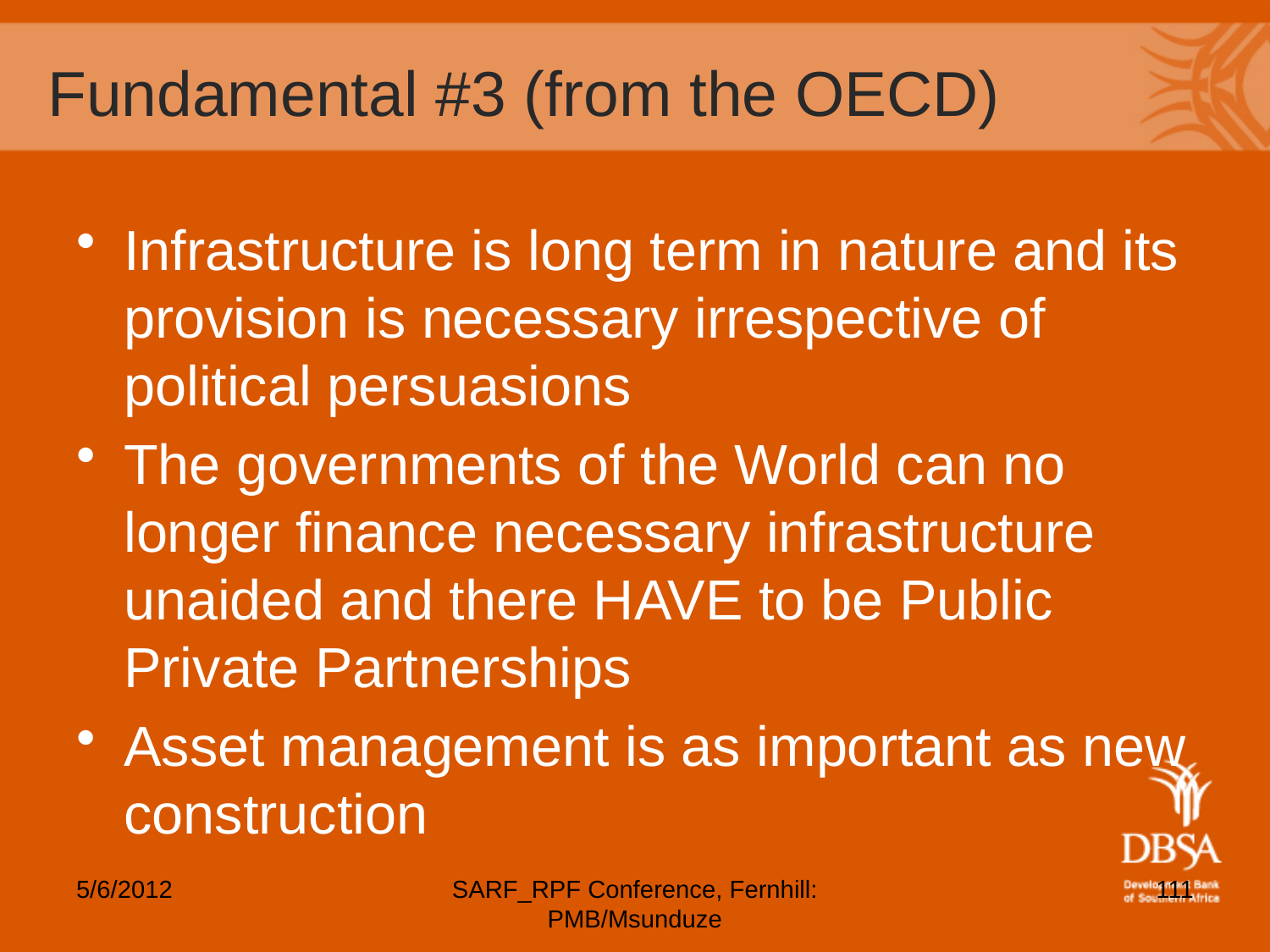

# Fundamental #3 (from the OECD)
Infrastructure is long term in nature and its provision is necessary irrespective of political persuasions
The governments of the World can no longer finance necessary infrastructure unaided and there HAVE to be Public Private Partnerships
Asset management is as important as new construction

5/6/2012
SARF_RPF Conference, Fernhill: PMB/Msunduze
111